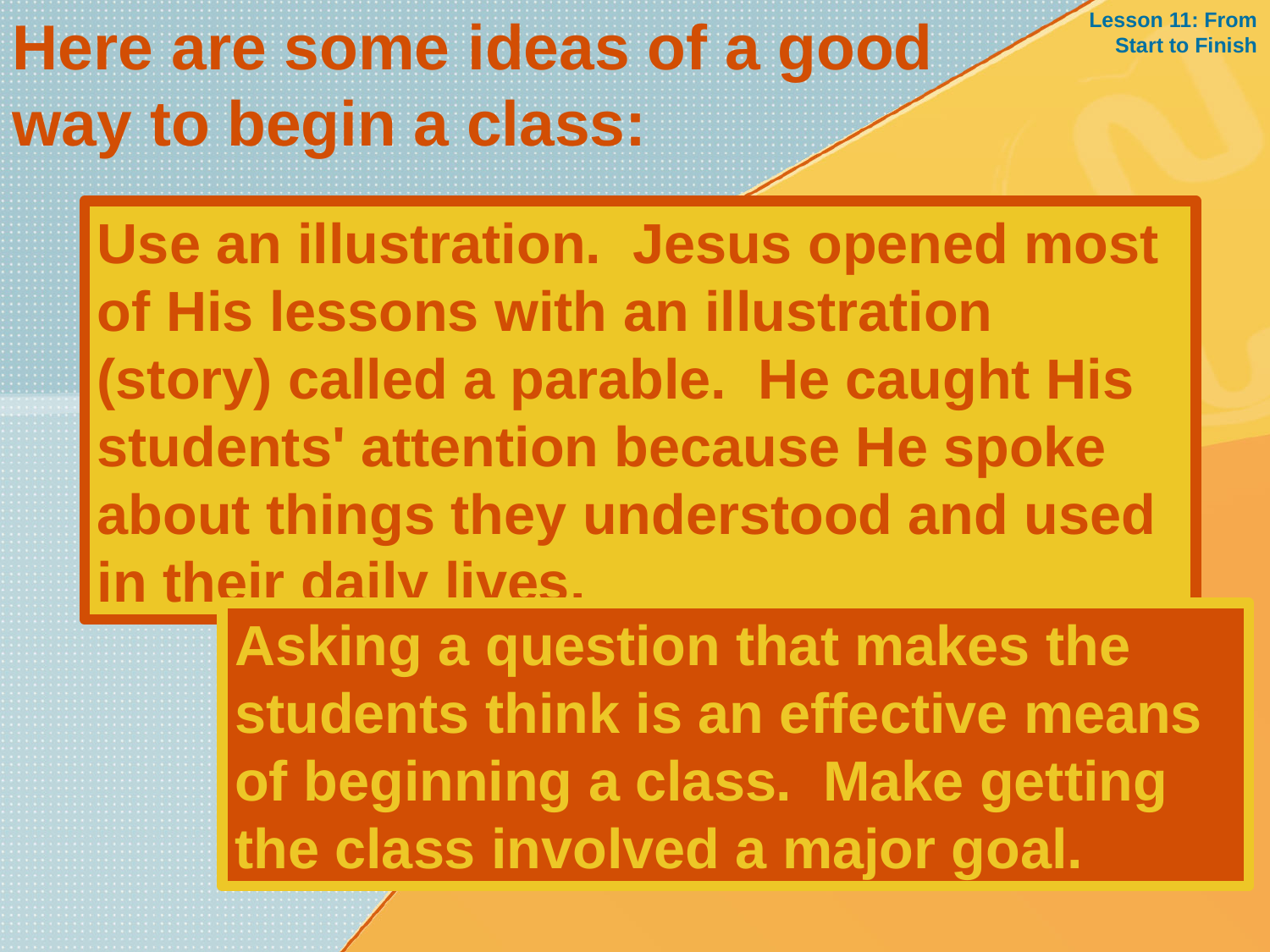

Here are some ideas of a good way to begin a class:
Lesson 11: From Start to Finish
Use an illustration.  Jesus opened most of His lessons with an illustration (story) called a parable.  He caught His students' attention because He spoke about things they understood and used in their daily lives.
Asking a question that makes the students think is an effective means of beginning a class.  Make getting the class involved a major goal.